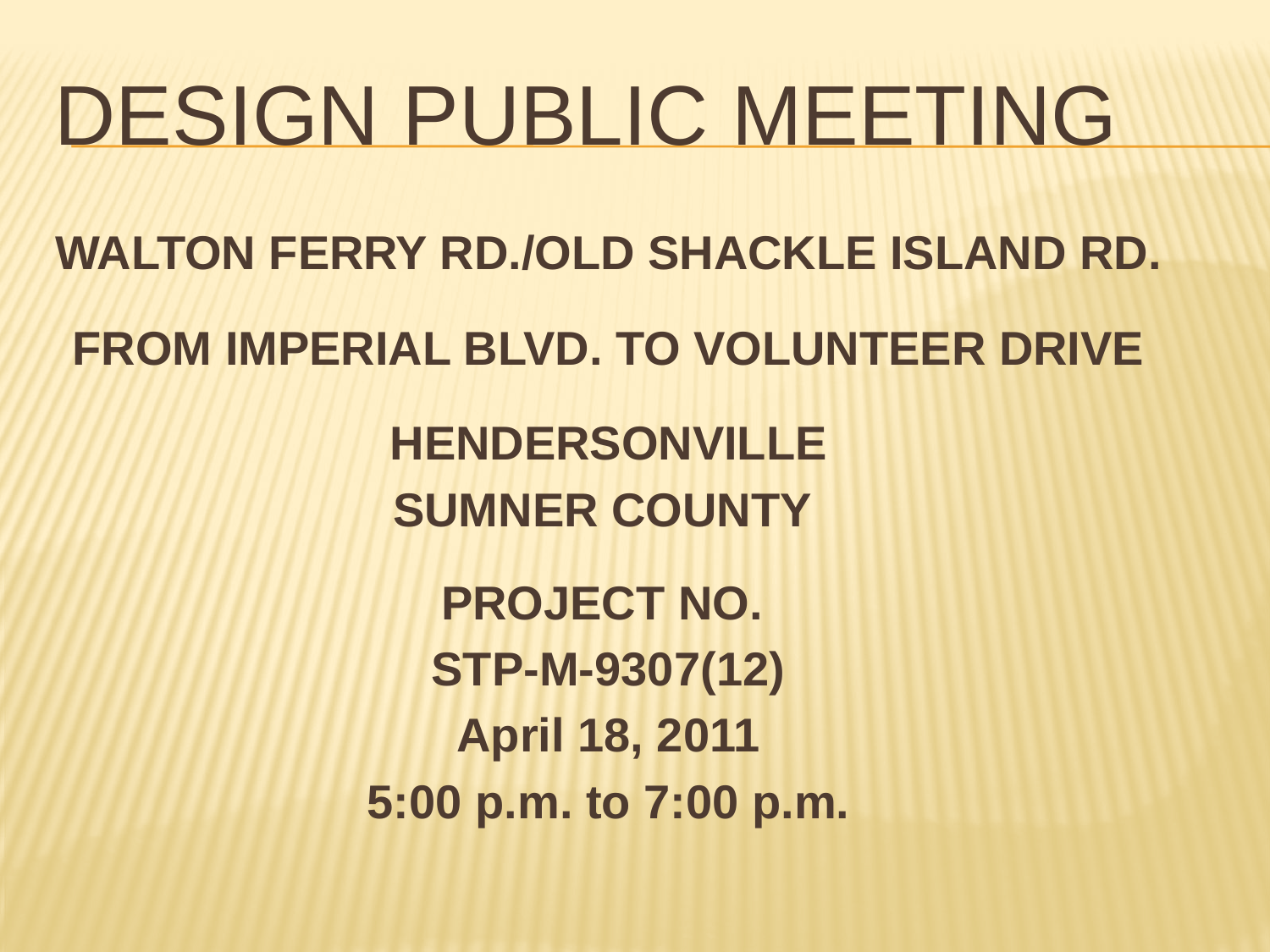

# DESIGN PUBLIC MEETING
WALTON FERRY RD./OLD SHACKLE ISLAND RD.

FROM IMPERIAL BLVD. TO VOLUNTEER DRIVE

HENDERSONVILLE
SUMNER COUNTY

PROJECT NO.
STP-M-9307(12)
April 18, 2011
5:00 p.m. to 7:00 p.m.